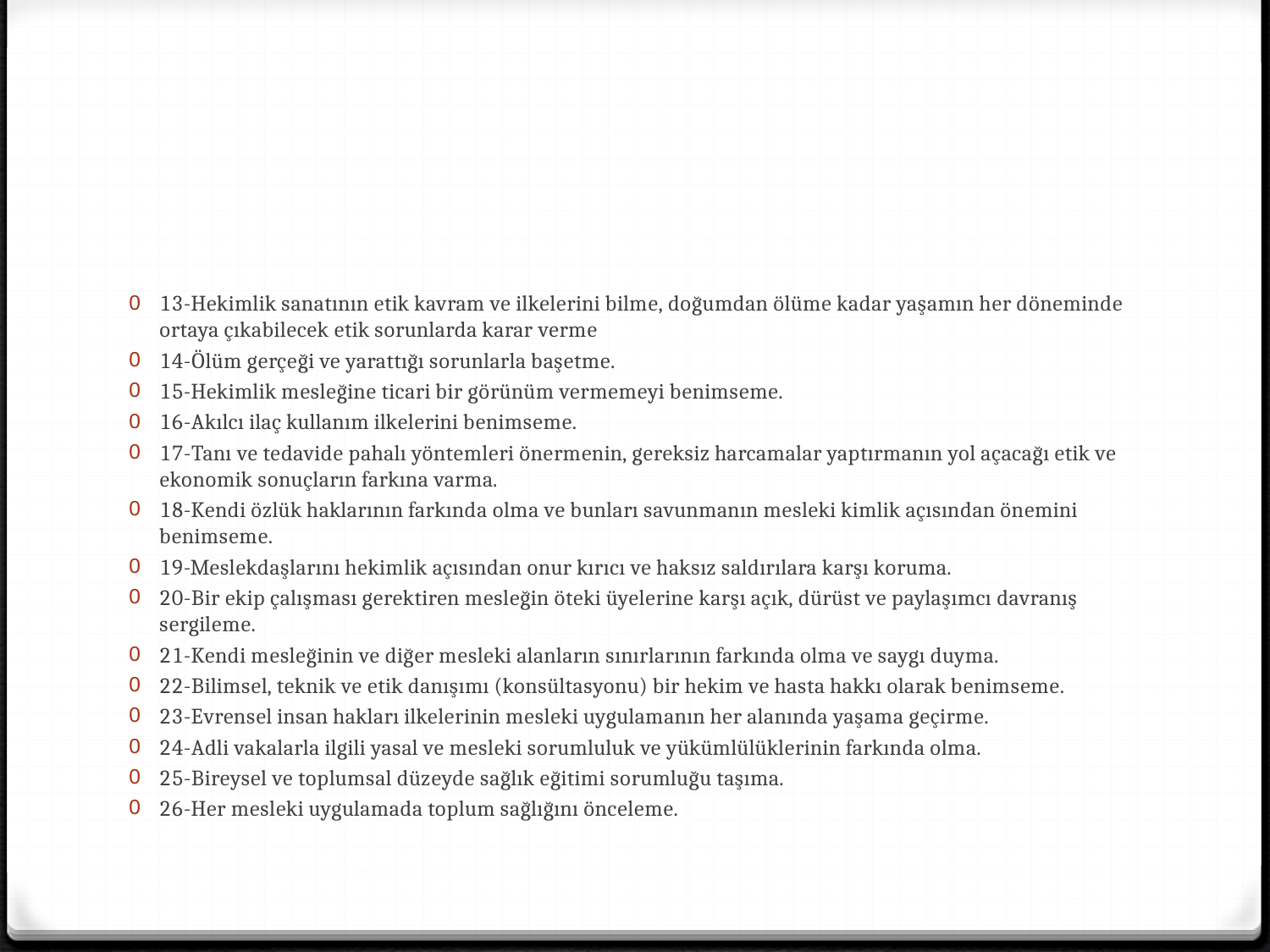

#
13-Hekimlik sanatının etik kavram ve ilkelerini bilme, doğumdan ölüme kadar yaşamın her döneminde ortaya çıkabilecek etik sorunlarda karar verme
14-Ölüm gerçeği ve yarattığı sorunlarla başetme.
15-Hekimlik mesleğine ticari bir görünüm vermemeyi benimseme.
16-Akılcı ilaç kullanım ilkelerini benimseme.
17-Tanı ve tedavide pahalı yöntemleri önermenin, gereksiz harcamalar yaptırmanın yol açacağı etik ve ekonomik sonuçların farkına varma.
18-Kendi özlük haklarının farkında olma ve bunları savunmanın mesleki kimlik açısından önemini benimseme.
19-Meslekdaşlarını hekimlik açısından onur kırıcı ve haksız saldırılara karşı koruma.
20-Bir ekip çalışması gerektiren mesleğin öteki üyelerine karşı açık, dürüst ve paylaşımcı davranış sergileme.
21-Kendi mesleğinin ve diğer mesleki alanların sınırlarının farkında olma ve saygı duyma.
22-Bilimsel, teknik ve etik danışımı (konsültasyonu) bir hekim ve hasta hakkı olarak benimseme.
23-Evrensel insan hakları ilkelerinin mesleki uygulamanın her alanında yaşama geçirme.
24-Adli vakalarla ilgili yasal ve mesleki sorumluluk ve yükümlülüklerinin farkında olma.
25-Bireysel ve toplumsal düzeyde sağlık eğitimi sorumluğu taşıma.
26-Her mesleki uygulamada toplum sağlığını önceleme.